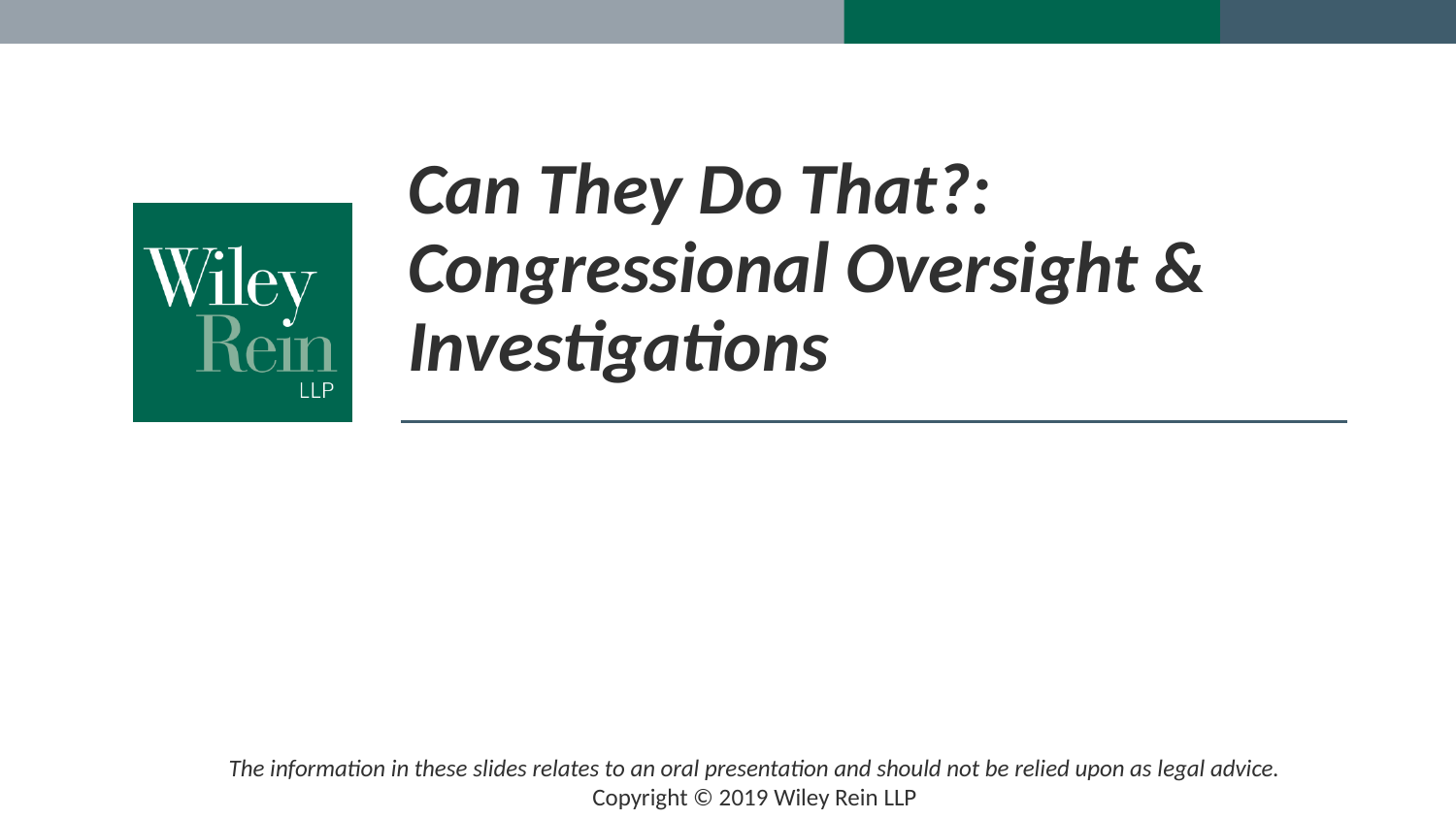

# Can They Do That?: Congressional Oversight & Investigations
The information in these slides relates to an oral presentation and should not be relied upon as legal advice.
Copyright © 2019 Wiley Rein LLP